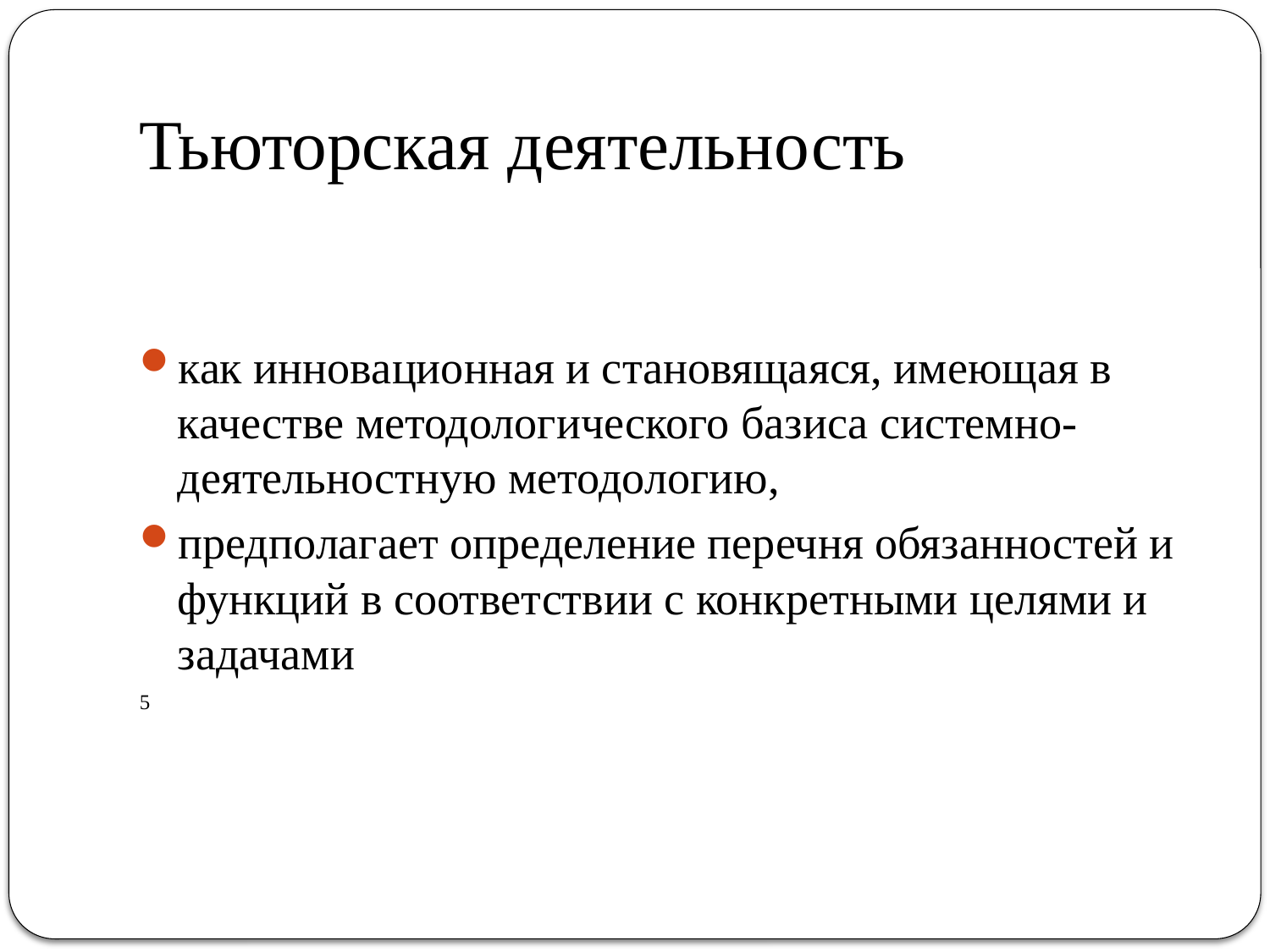

# Тьюторская деятельность

как инновационная и становящаяся, имеющая в качестве методологического базиса системно-деятельностную методологию,
предполагает определение перечня обязанностей и функций в соответствии с конкретными целями и задачами
5